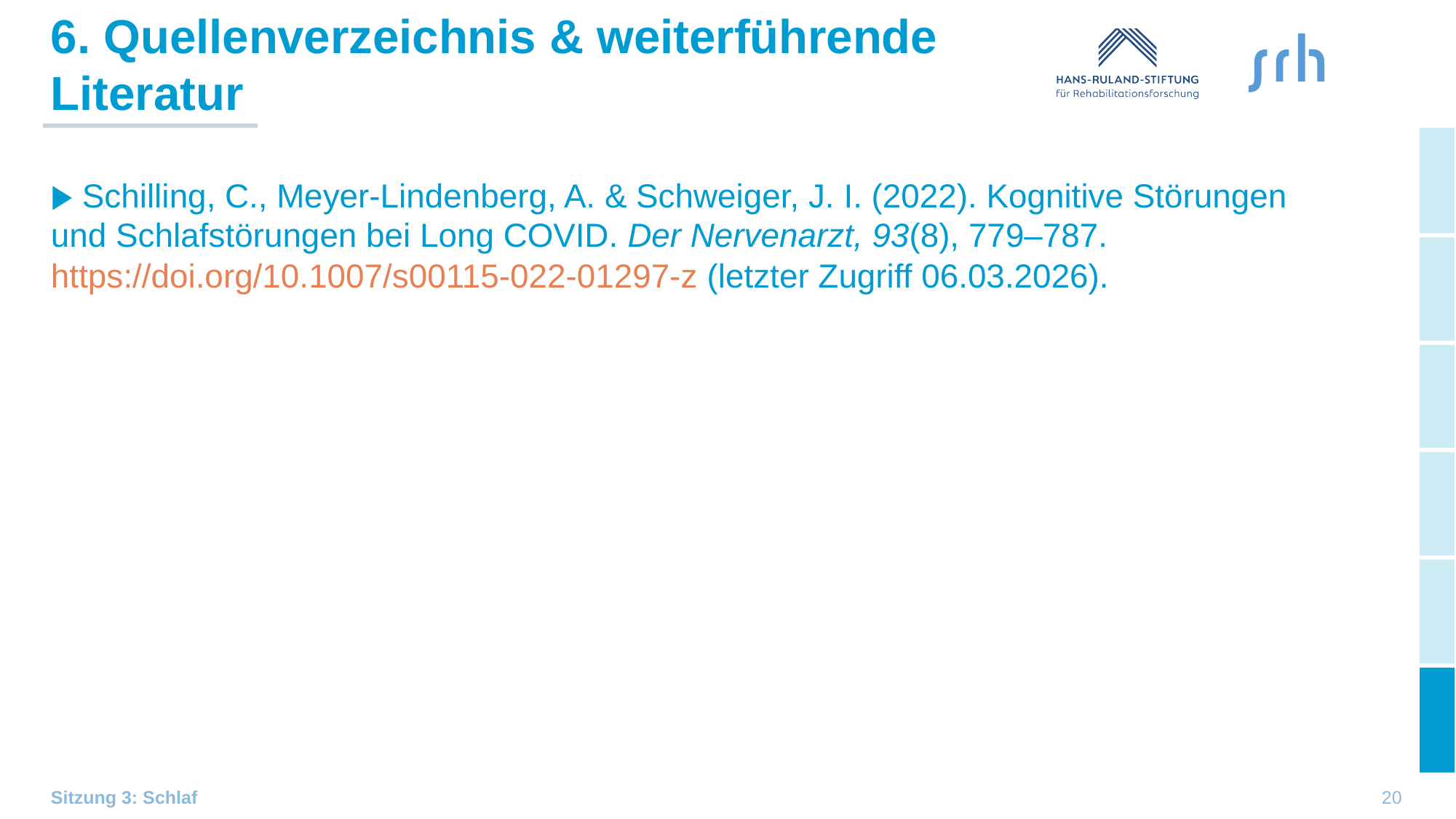

# 6. Quellenverzeichnis & weiterführende Literatur
▶ Schilling, C., Meyer-Lindenberg, A. & Schweiger, J. I. (2022). Kognitive Störungen und Schlafstörungen bei Long COVID. Der Nervenarzt, 93(8), 779–787. https://doi.org/10.1007/s00115-022-01297-z (letzter Zugriff 06.03.2026).
20
Sitzung 3: Schlaf